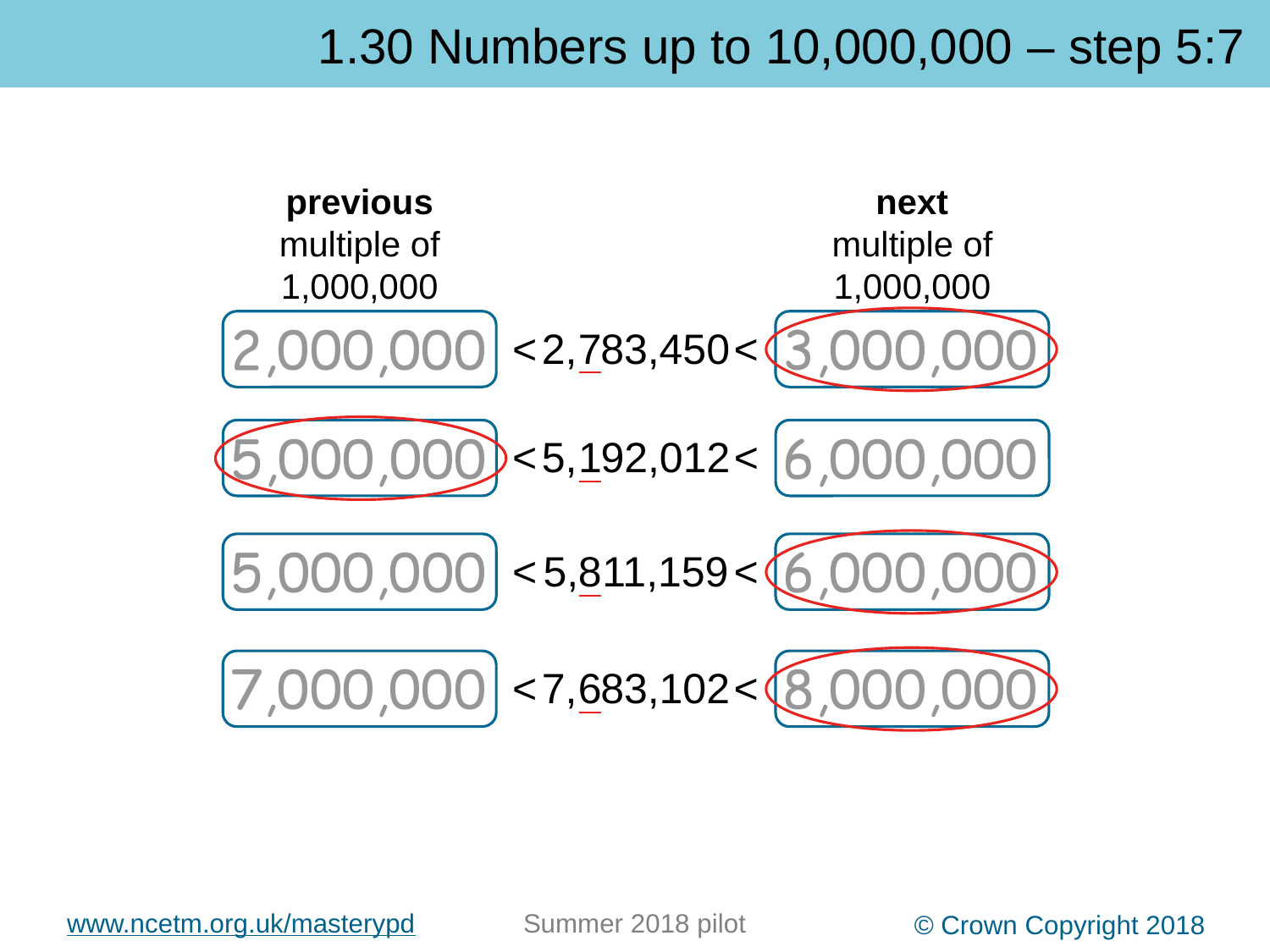

1.30 Numbers up to 10,000,000 – step 5:7
previous
multiple of
1,000,000
next
multiple of
1,000,000
2,000,000
3,000,000

<
2,783,450
<
5,000,000
6,000,000

<
5,192,012
<
5,000,000
6,000,000

<
5,811,159
<
7,000,000
8,000,000

<
7,683,102
<

7

1

8

6